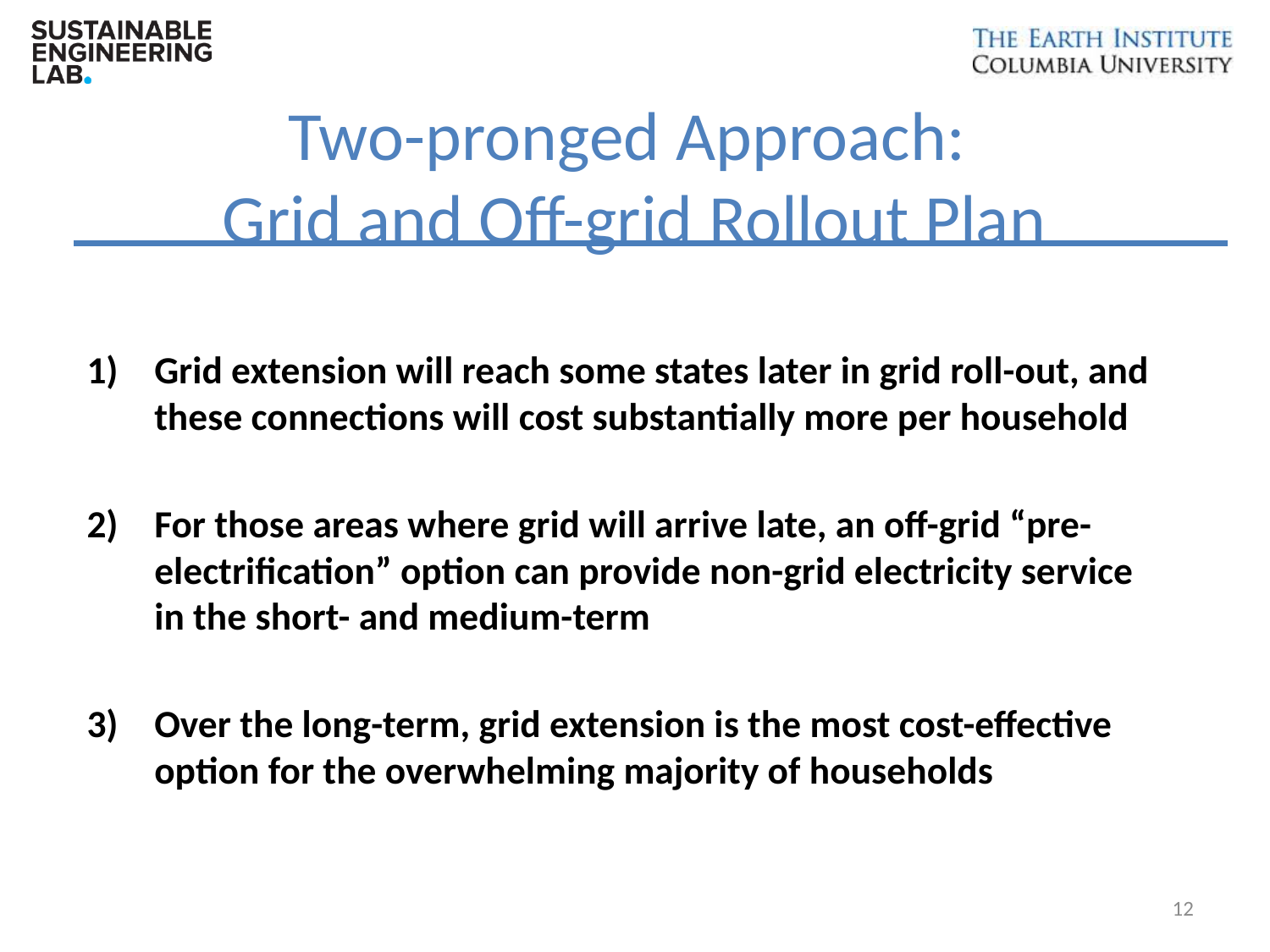

# Two-pronged Approach: Grid and Off-grid Rollout Plan

Grid extension will reach some states later in grid roll-out, and these connections will cost substantially more per household

For those areas where grid will arrive late, an off-grid “pre-electrification” option can provide non-grid electricity service in the short- and medium-term

Over the long-term, grid extension is the most cost-effective option for the overwhelming majority of households

12